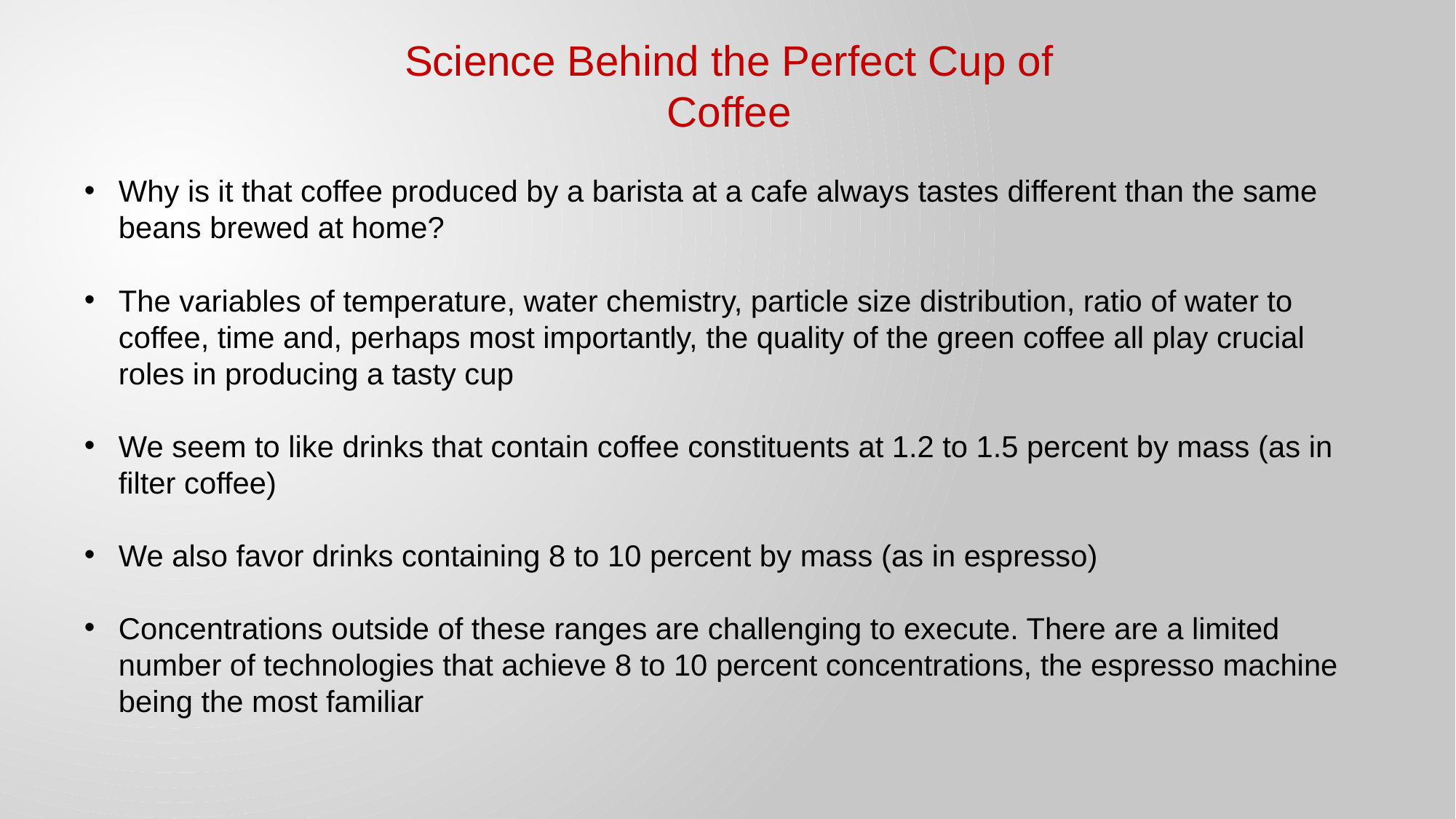

Science Behind the Perfect Cup of Coffee
Why is it that coffee produced by a barista at a cafe always tastes different than the same beans brewed at home?

The variables of temperature, water chemistry, particle size distribution, ratio of water to coffee, time and, perhaps most importantly, the quality of the green coffee all play crucial roles in producing a tasty cup

We seem to like drinks that contain coffee constituents at 1.2 to 1.5 percent by mass (as in filter coffee)

We also favor drinks containing 8 to 10 percent by mass (as in espresso)

Concentrations outside of these ranges are challenging to execute. There are a limited number of technologies that achieve 8 to 10 percent concentrations, the espresso machine being the most familiar